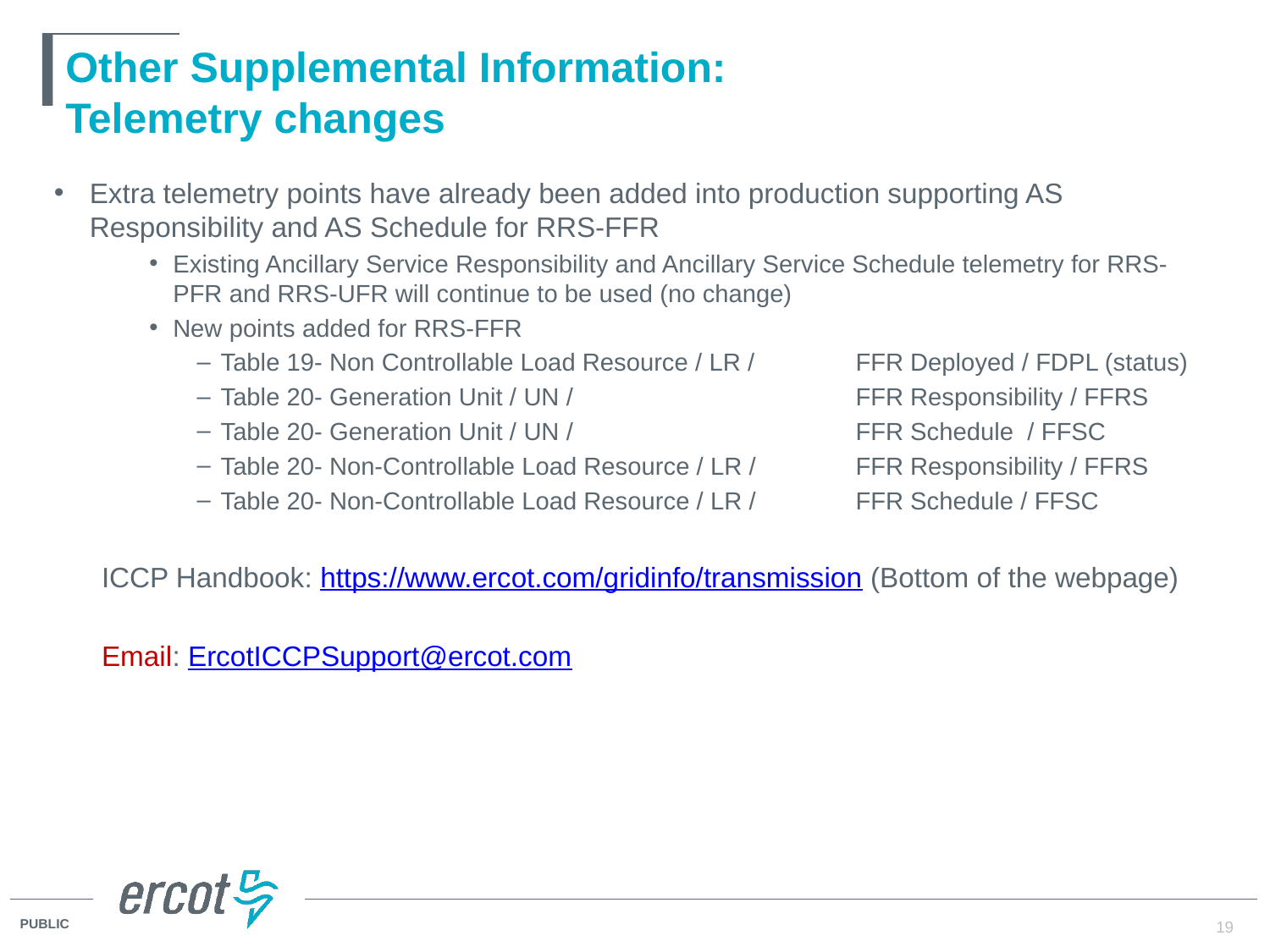

# Other Supplemental Information: Telemetry changes
Extra telemetry points have already been added into production supporting AS Responsibility and AS Schedule for RRS-FFR
Existing Ancillary Service Responsibility and Ancillary Service Schedule telemetry for RRS-PFR and RRS-UFR will continue to be used (no change)
New points added for RRS-FFR
Table 19- Non Controllable Load Resource / LR / 	FFR Deployed / FDPL (status)
Table 20- Generation Unit / UN / 			FFR Responsibility / FFRS
Table 20- Generation Unit / UN / 			FFR Schedule  / FFSC
Table 20- Non-Controllable Load Resource / LR / 	FFR Responsibility / FFRS
Table 20- Non-Controllable Load Resource / LR / 	FFR Schedule / FFSC

ICCP Handbook: https://www.ercot.com/gridinfo/transmission (Bottom of the webpage)

Email: ErcotICCPSupport@ercot.com

19